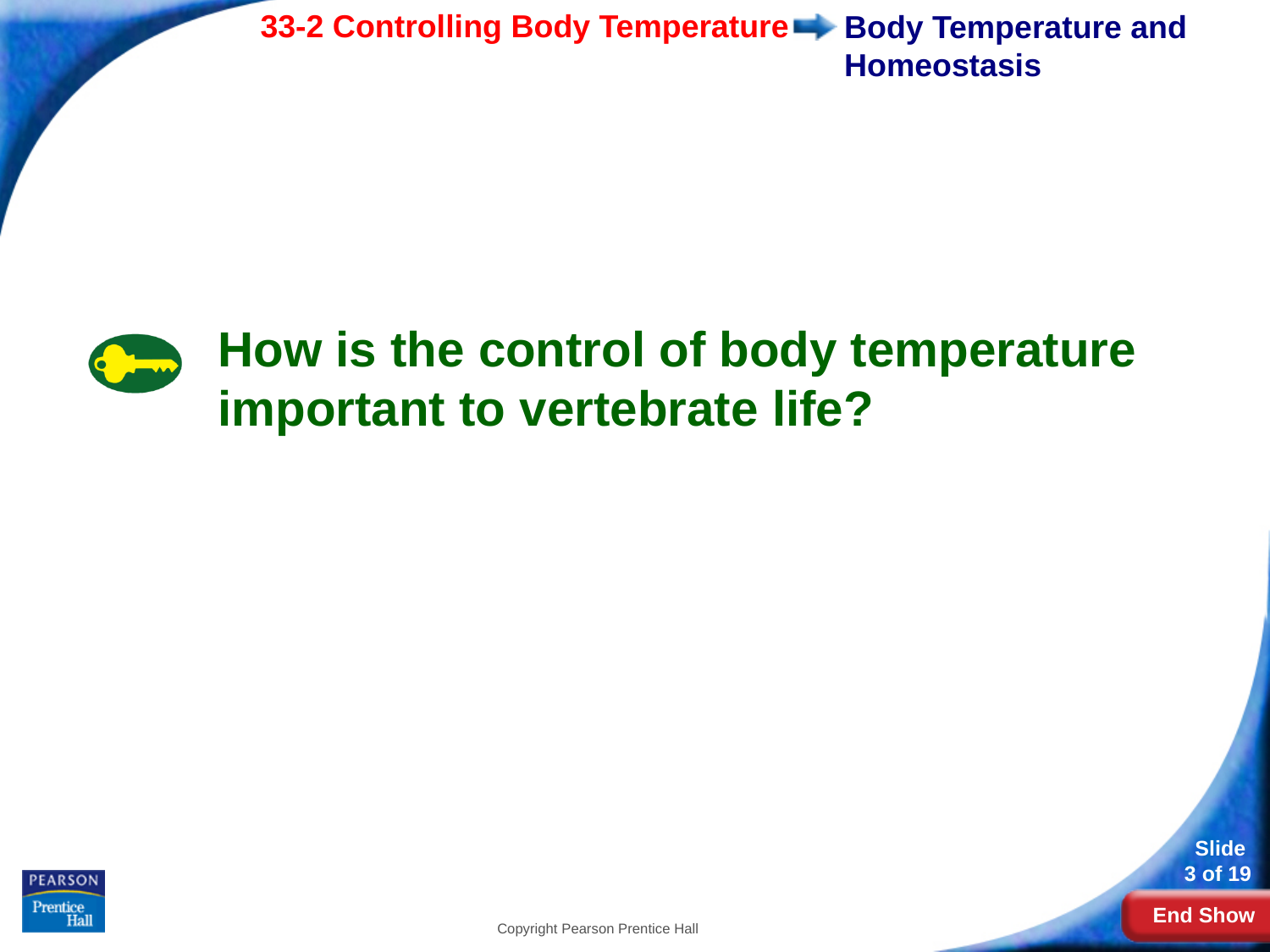

# Body Temperature and Homeostasis

How is the control of body temperature important to vertebrate life?

Copyright Pearson Prentice Hall